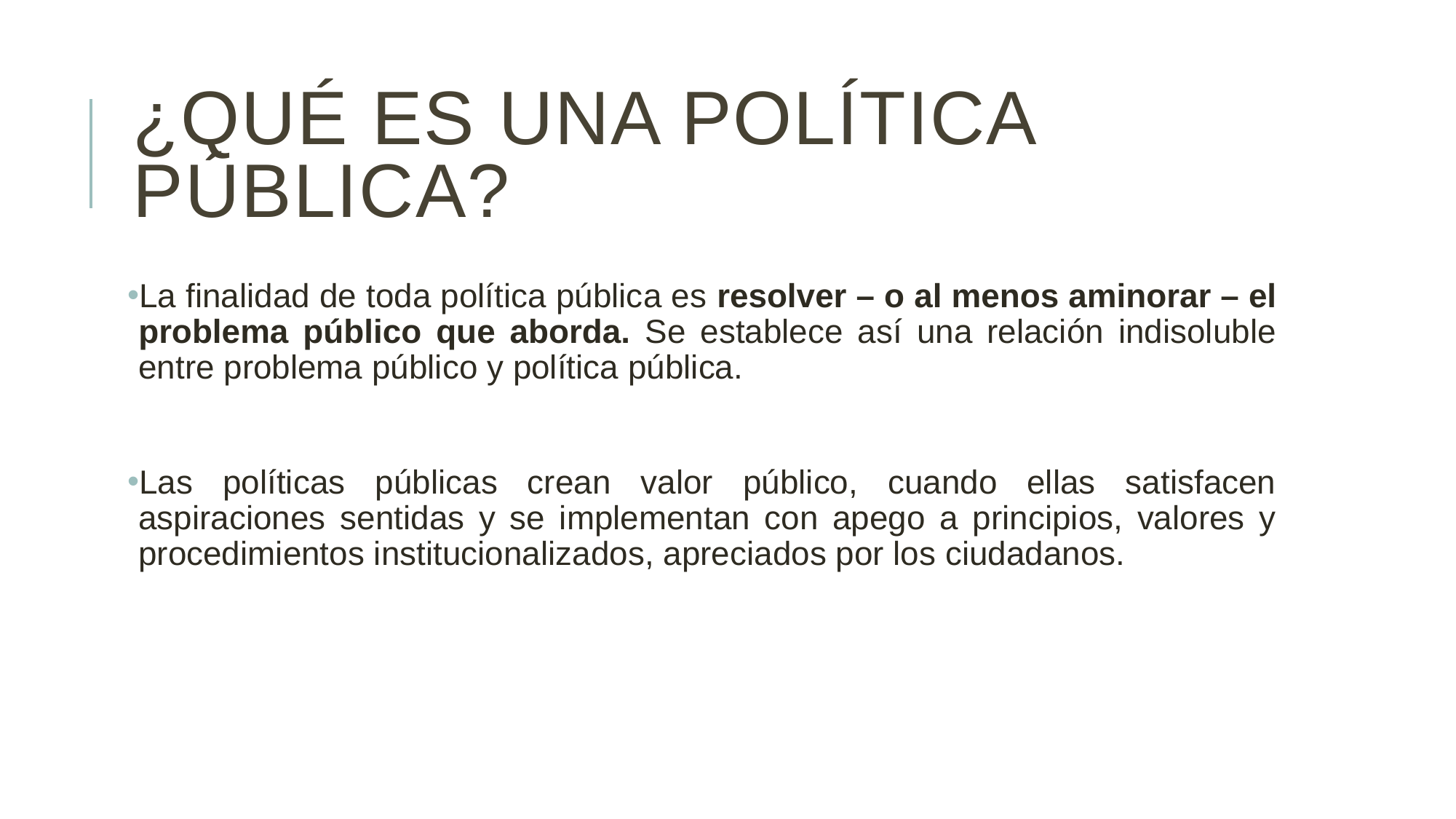

# ¿Qué es una política pública?
La finalidad de toda política pública es resolver – o al menos aminorar – el problema público que aborda. Se establece así una relación indisoluble entre problema público y política pública.

Las políticas públicas crean valor público, cuando ellas satisfacen aspiraciones sentidas y se implementan con apego a principios, valores y procedimientos institucionalizados, apreciados por los ciudadanos.